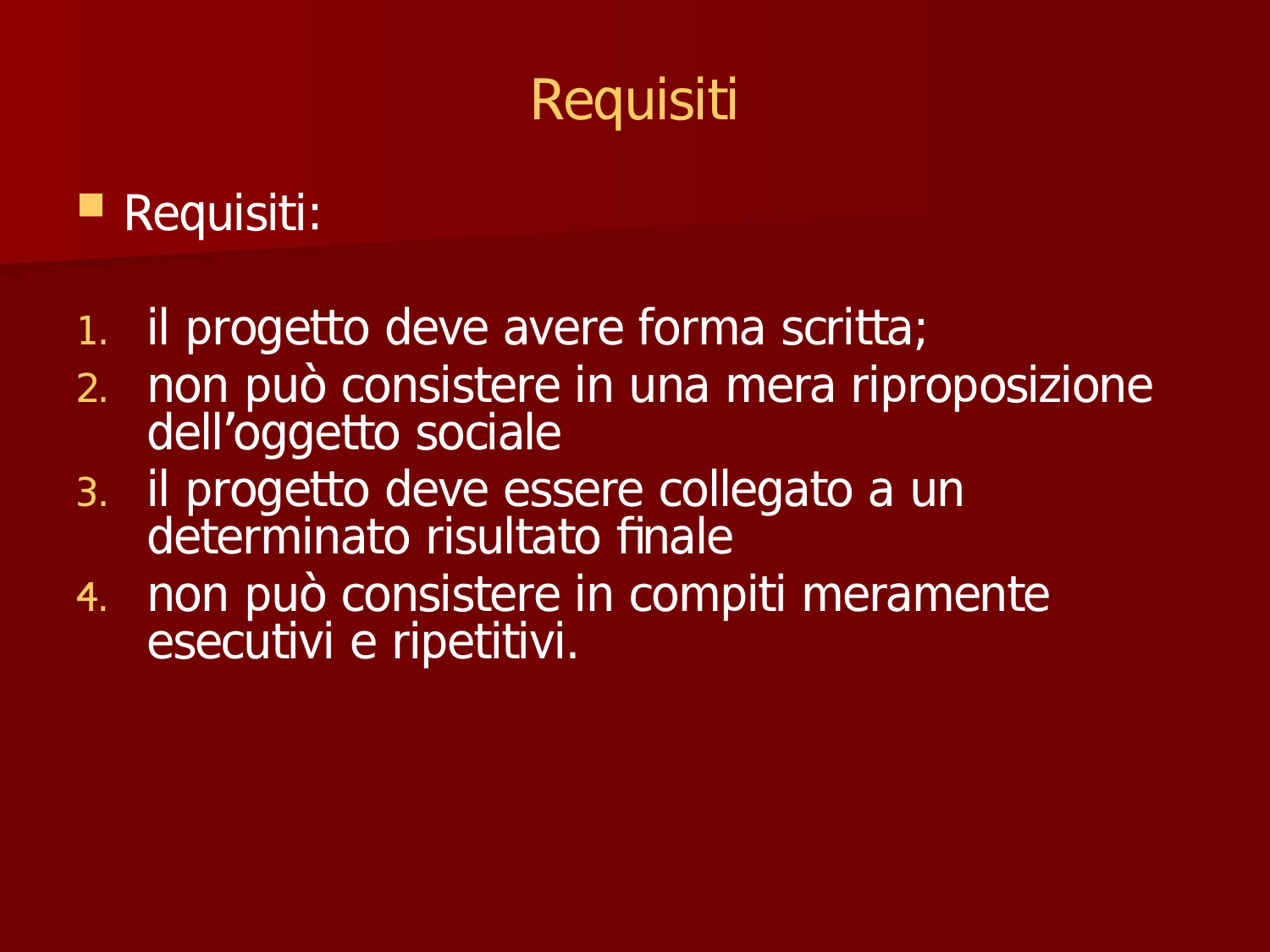

# Requisiti
Requisiti:

il progetto deve avere forma scritta;
non può consistere in una mera riproposizione dell’oggetto sociale
il progetto deve essere collegato a un determinato risultato finale
non può consistere in compiti meramente esecutivi e ripetitivi.